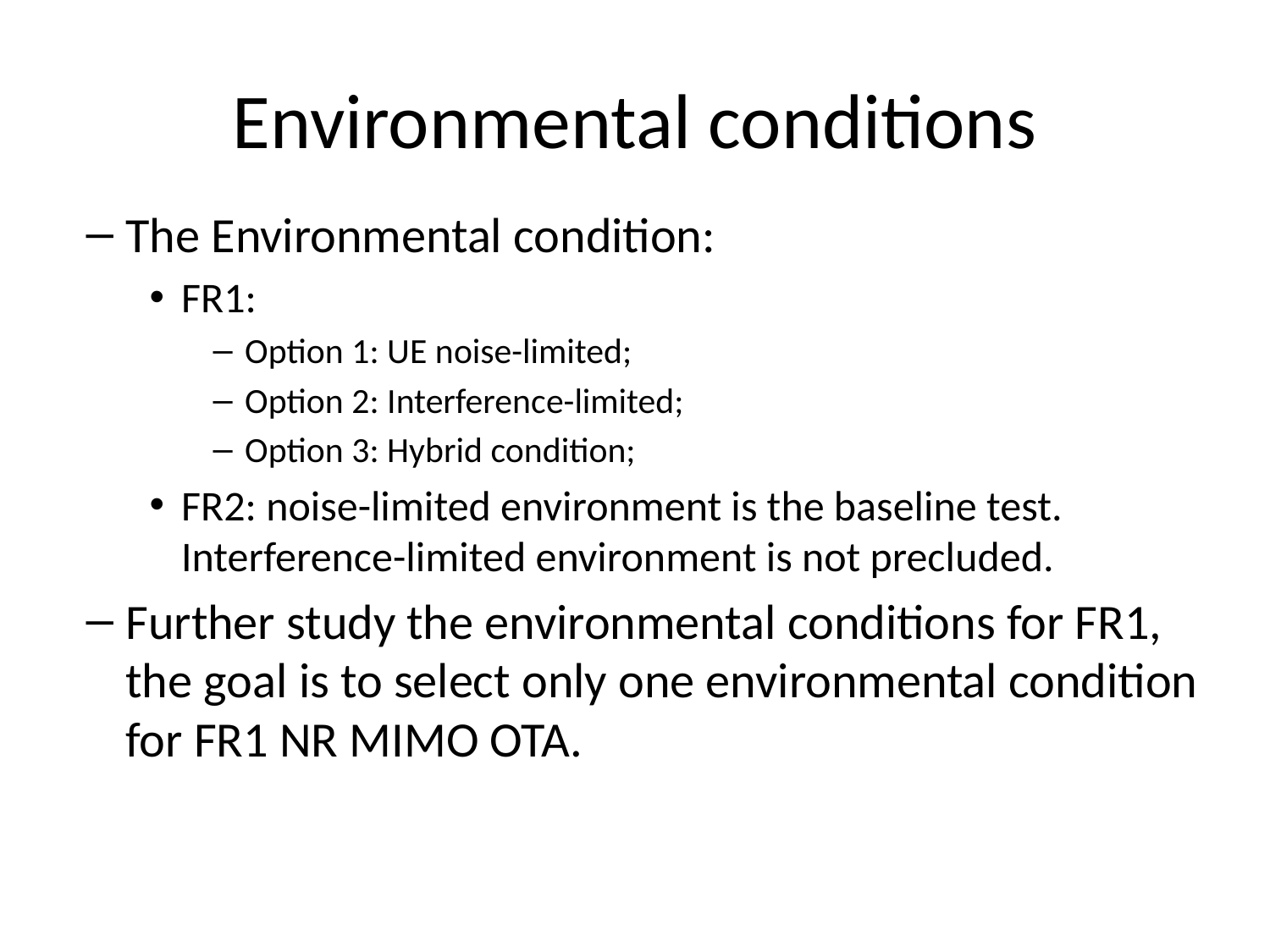

# Environmental conditions
The Environmental condition:
FR1:
Option 1: UE noise-limited;
Option 2: Interference-limited;
Option 3: Hybrid condition;
FR2: noise-limited environment is the baseline test. Interference-limited environment is not precluded.
Further study the environmental conditions for FR1, the goal is to select only one environmental condition for FR1 NR MIMO OTA.